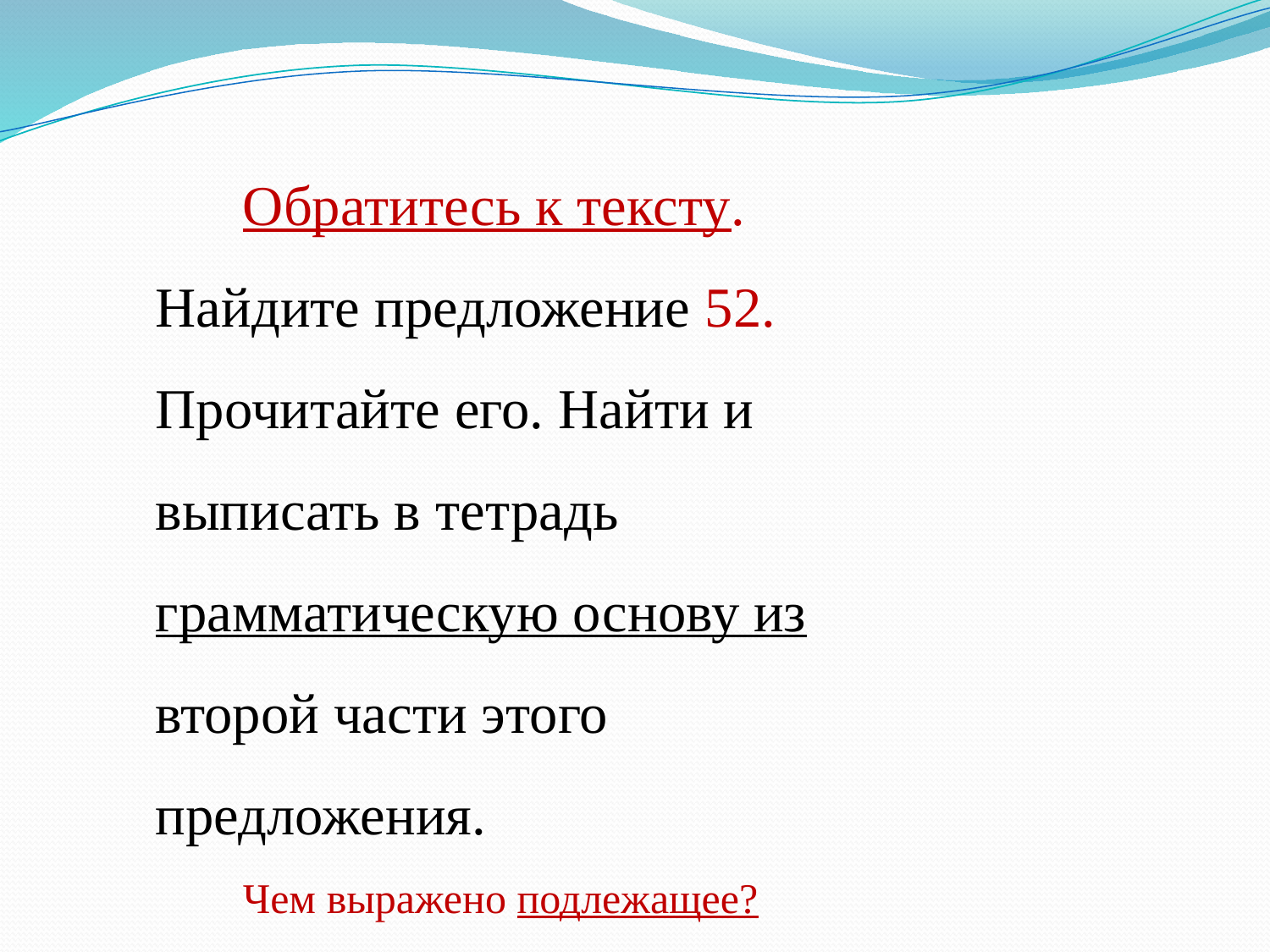

Обратитесь к тексту. Найдите предложение 52. Прочитайте его. Найти и выписать в тетрадь  грамматическую основу из второй части этого предложения.
Чем выражено подлежащее?